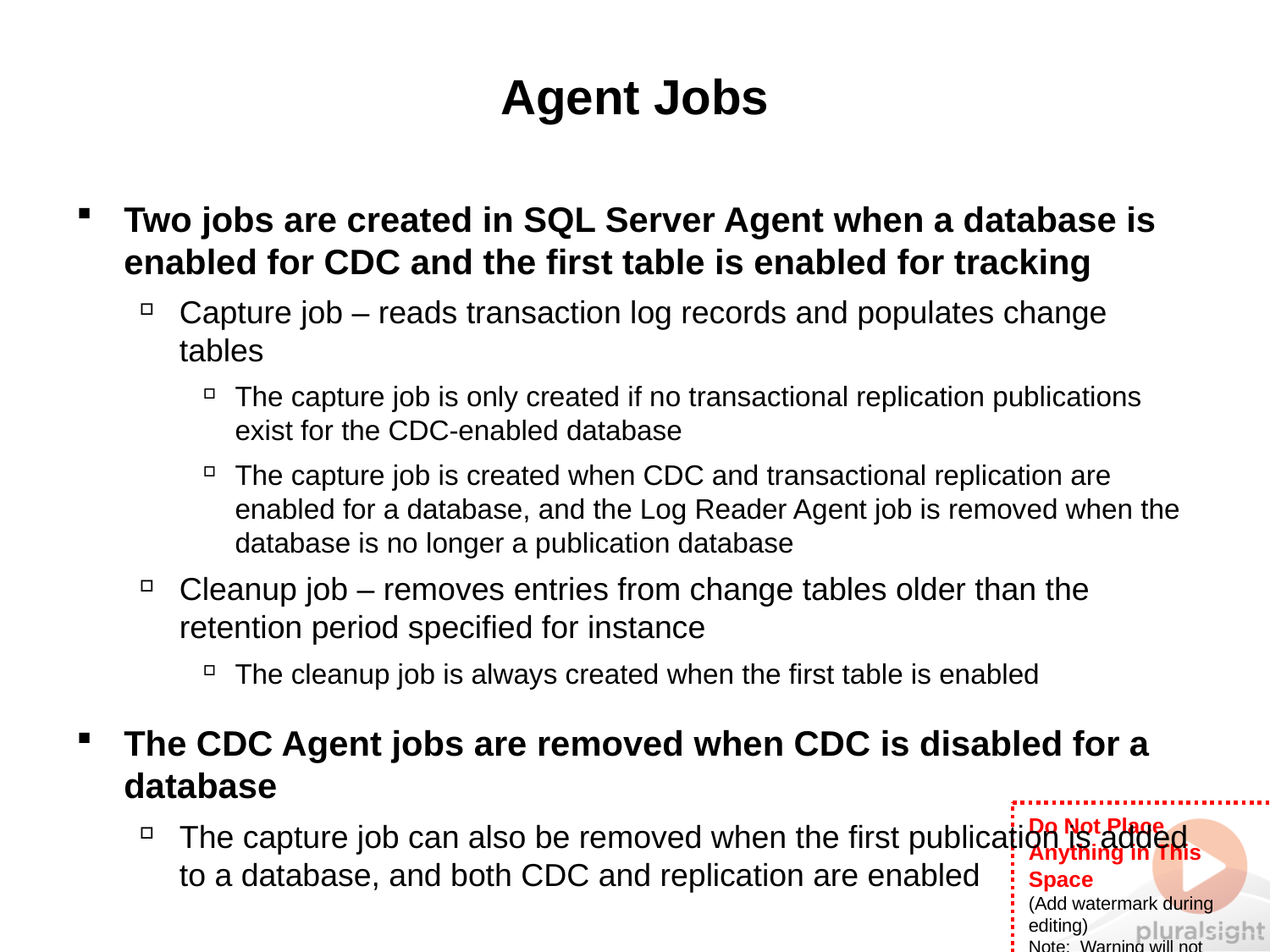

# Agent Jobs
Two jobs are created in SQL Server Agent when a database is enabled for CDC and the first table is enabled for tracking
Capture job – reads transaction log records and populates change tables
The capture job is only created if no transactional replication publications exist for the CDC-enabled database
The capture job is created when CDC and transactional replication are enabled for a database, and the Log Reader Agent job is removed when the database is no longer a publication database
Cleanup job – removes entries from change tables older than the retention period specified for instance
The cleanup job is always created when the first table is enabled
The CDC Agent jobs are removed when CDC is disabled for a database
The capture job can also be removed when the first publication is added to a database, and both CDC and replication are enabled